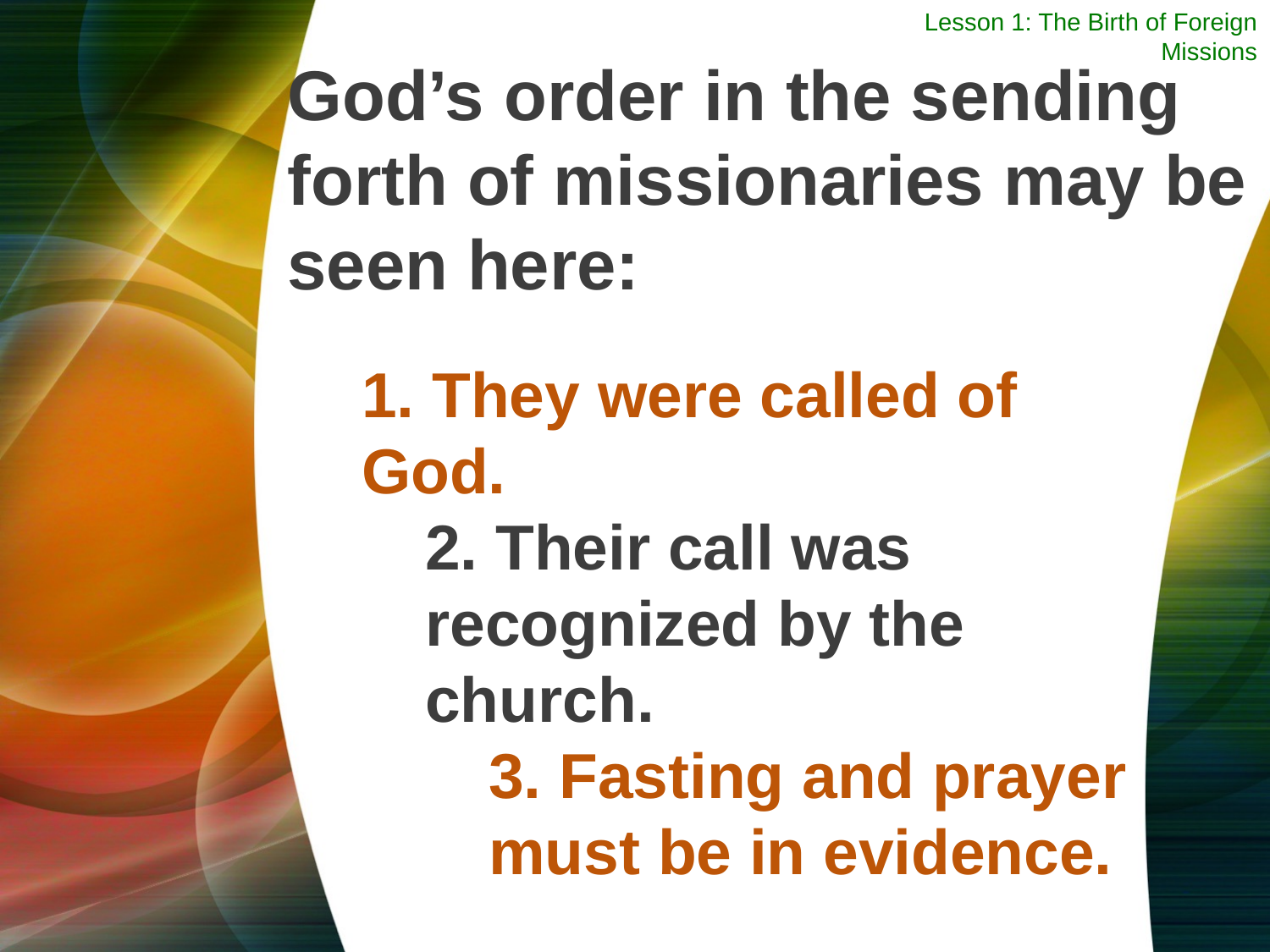

Lesson 1: The Birth of Foreign Missions
God’s order in the sending forth of missionaries may be seen here:
1. They were called of God.
2. Their call was recognized by the church.
3. Fasting and prayer must be in evidence.